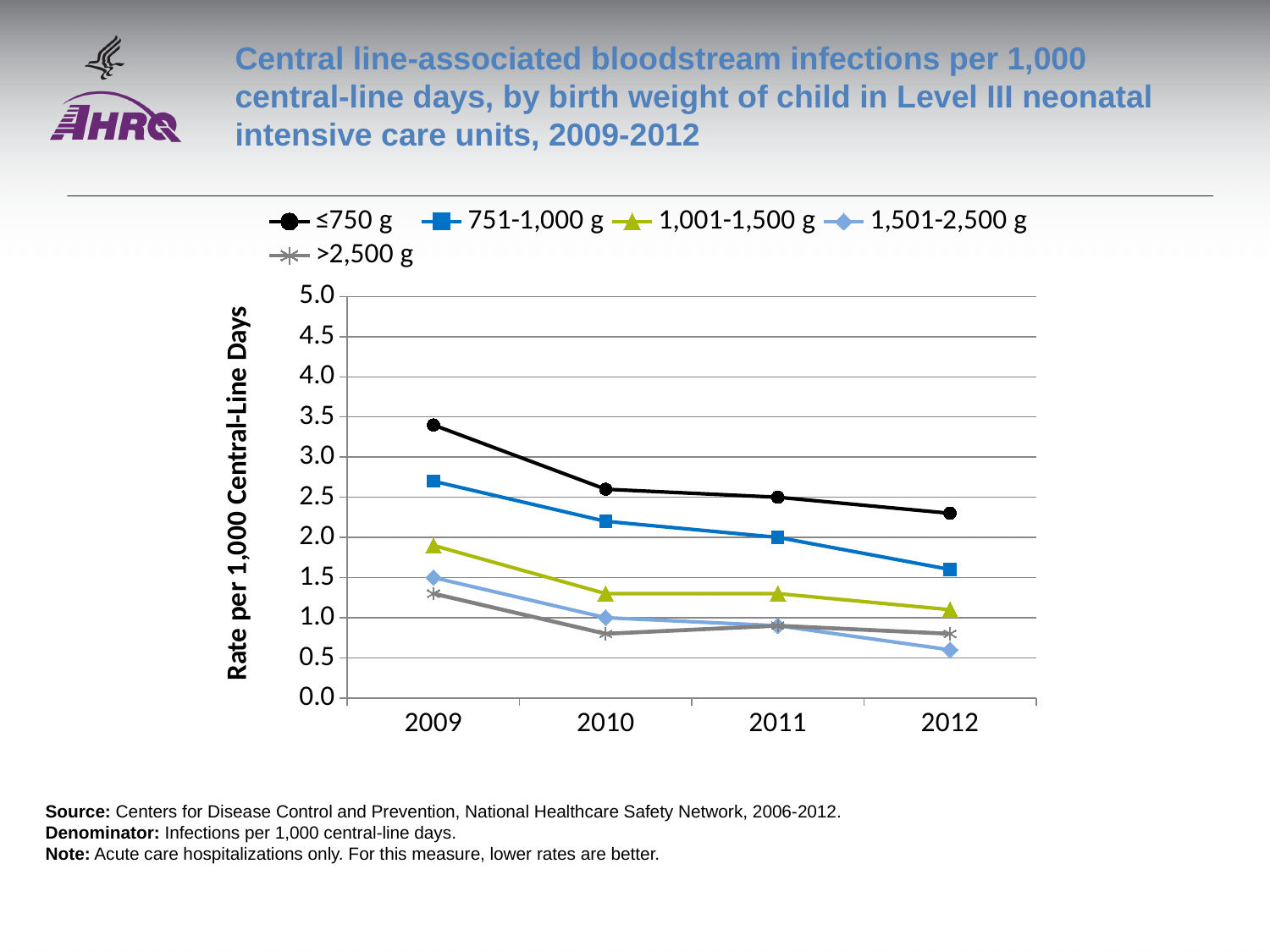

# Central line-associated bloodstream infections per 1,000 central-line days, by birth weight of child in Level III neonatal intensive care units, 2009-2012

### Chart

| Category | ≤750 g | 751-1,000 g | 1,001-1,500 g | 1,501-2,500 g | >2,500 g |
|---|---|---|---|---|---|
| 2009 | 3.4 | 2.7 | 1.9 | 1.5 | 1.3 |
| 2010 | 2.6 | 2.2 | 1.3 | 1.0 | 0.8 |
| 2011 | 2.5 | 2.0 | 1.3 | 0.9 | 0.9 |
| 2012 | 2.3 | 1.6 | 1.1 | 0.6 | 0.8 |
Source: Centers for Disease Control and Prevention, National Healthcare Safety Network, 2006-2012.
Denominator: Infections per 1,000 central-line days.
Note: Acute care hospitalizations only. For this measure, lower rates are better.